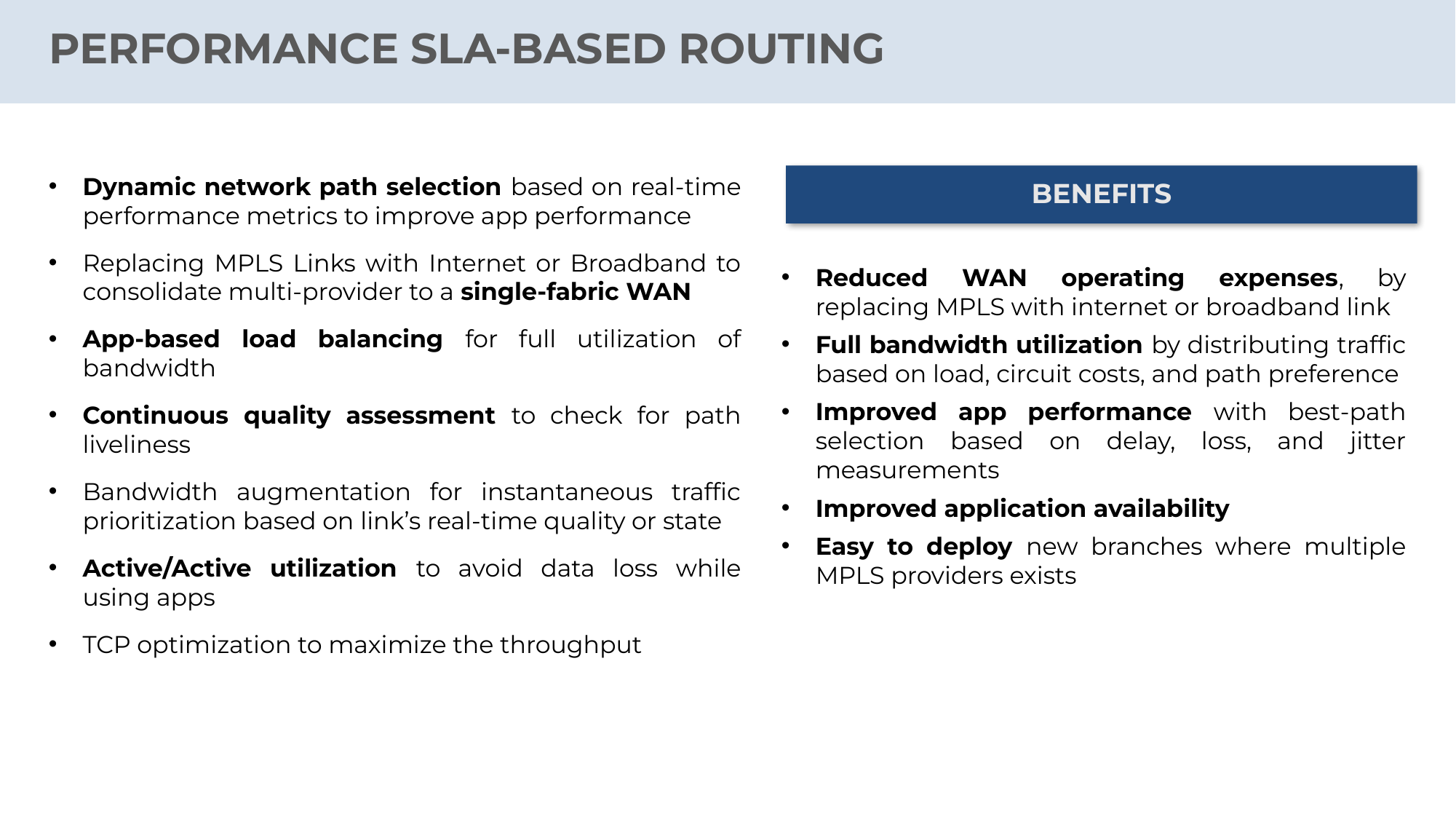

Performance SLA-based routing
Dynamic network path selection based on real-time performance metrics to improve app performance
Replacing MPLS Links with Internet or Broadband to consolidate multi-provider to a single-fabric WAN
App-based load balancing for full utilization of bandwidth
Continuous quality assessment to check for path liveliness
Bandwidth augmentation for instantaneous traffic prioritization based on link’s real-time quality or state
Active/Active utilization to avoid data loss while using apps
TCP optimization to maximize the throughput
BENEFITS
Reduced WAN operating expenses, by replacing MPLS with internet or broadband link
Full bandwidth utilization by distributing traffic based on load, circuit costs, and path preference
Improved app performance with best-path selection based on delay, loss, and jitter measurements
Improved application availability
Easy to deploy new branches where multiple MPLS providers exists